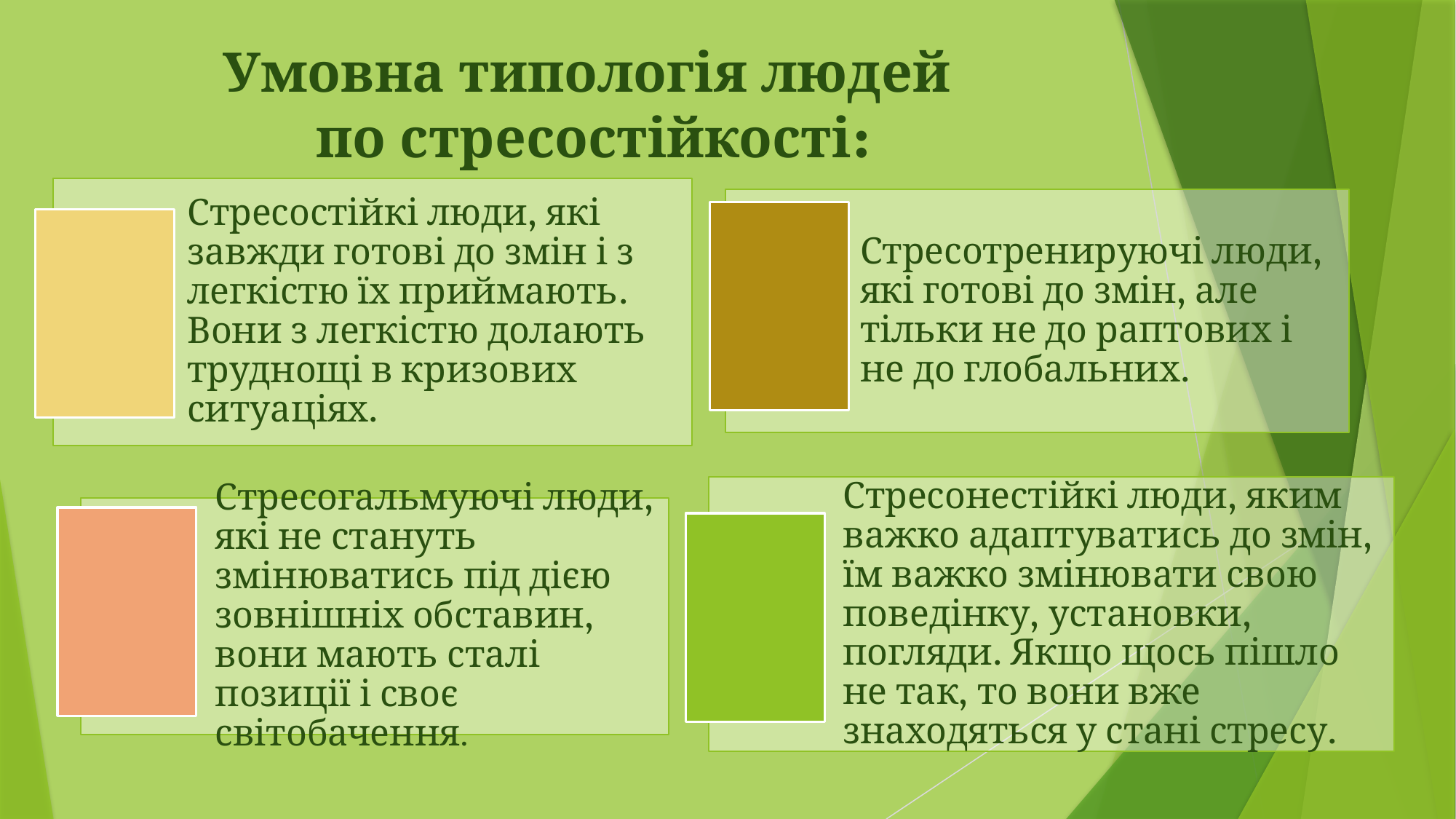

# Умовна типологія людей по стресостійкості:
Стресотренируючі люди, які готові до змін, але тільки не до раптових і не до глобальних.
Стресостійкі люди, які завжди готові до змін і з легкістю їх приймають. Вони з легкістю долають труднощі в кризових ситуаціях.
Стресогальмуючі люди, які не стануть змінюватись під дією зовнішніх обставин, вони мають сталі позиції і своє світобачення.
Стресонестійкі люди, яким важко адаптуватись до змін, їм важко змінювати свою поведінку, установки, погляди. Якщо щось пішло не так, то вони вже знаходяться у стані стресу.